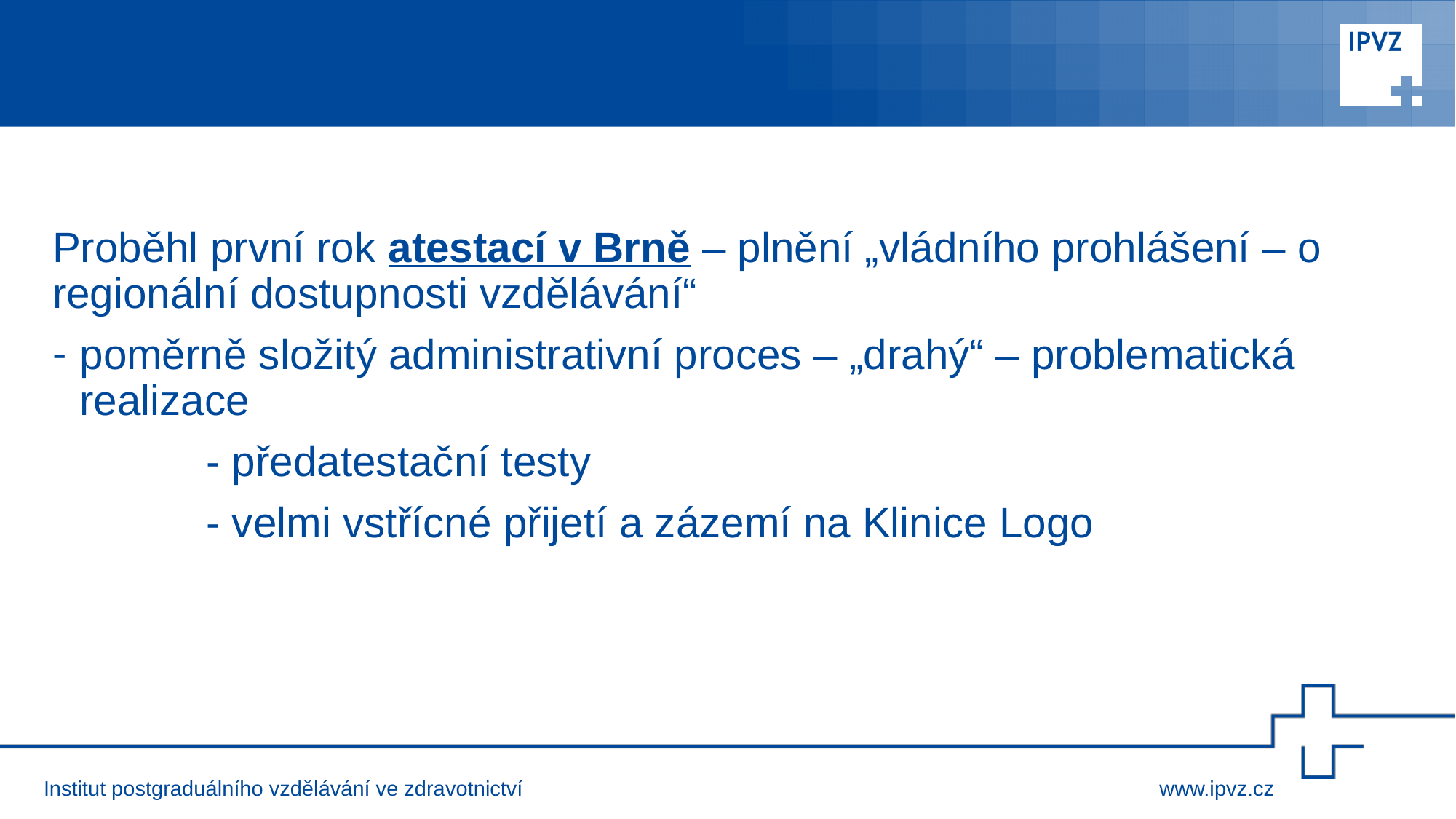

#
Proběhl první rok atestací v Brně – plnění „vládního prohlášení – o regionální dostupnosti vzdělávání“
poměrně složitý administrativní proces – „drahý“ – problematická realizace
             - předatestační testy
             - velmi vstřícné přijetí a zázemí na Klinice Logo